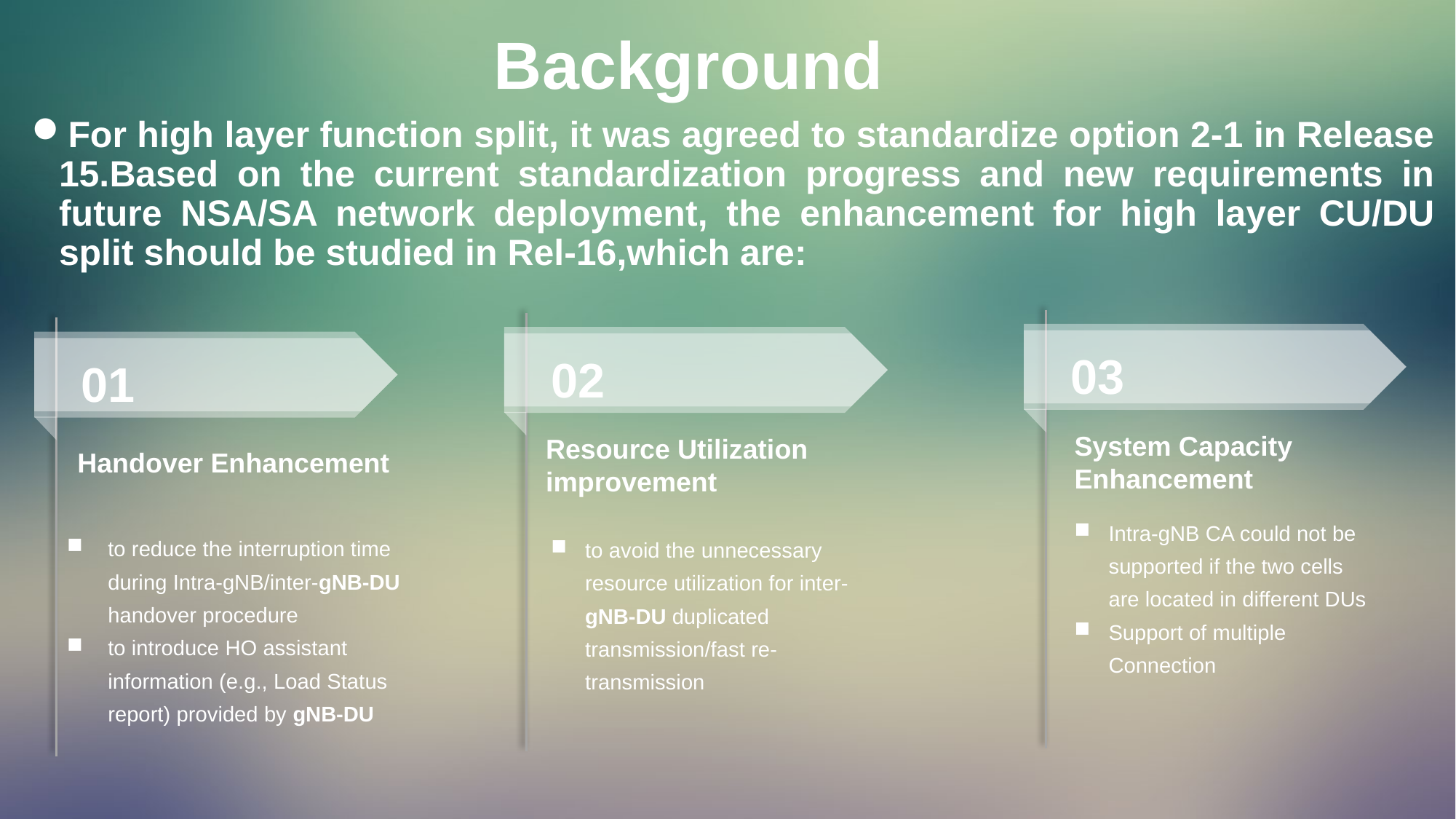

# Background
For high layer function split, it was agreed to standardize option 2-1 in Release 15.Based on the current standardization progress and new requirements in future NSA/SA network deployment, the enhancement for high layer CU/DU split should be studied in Rel-16,which are:
03

System Capacity Enhancement
Intra-gNB CA could not be supported if the two cells are located in different DUs
Support of multiple Connection
02

Resource Utilization improvement
to avoid the unnecessary resource utilization for inter-gNB-DU duplicated transmission/fast re-transmission
01

Handover Enhancement
to reduce the interruption time during Intra-gNB/inter-gNB-DU handover procedure
to introduce HO assistant information (e.g., Load Status report) provided by gNB-DU